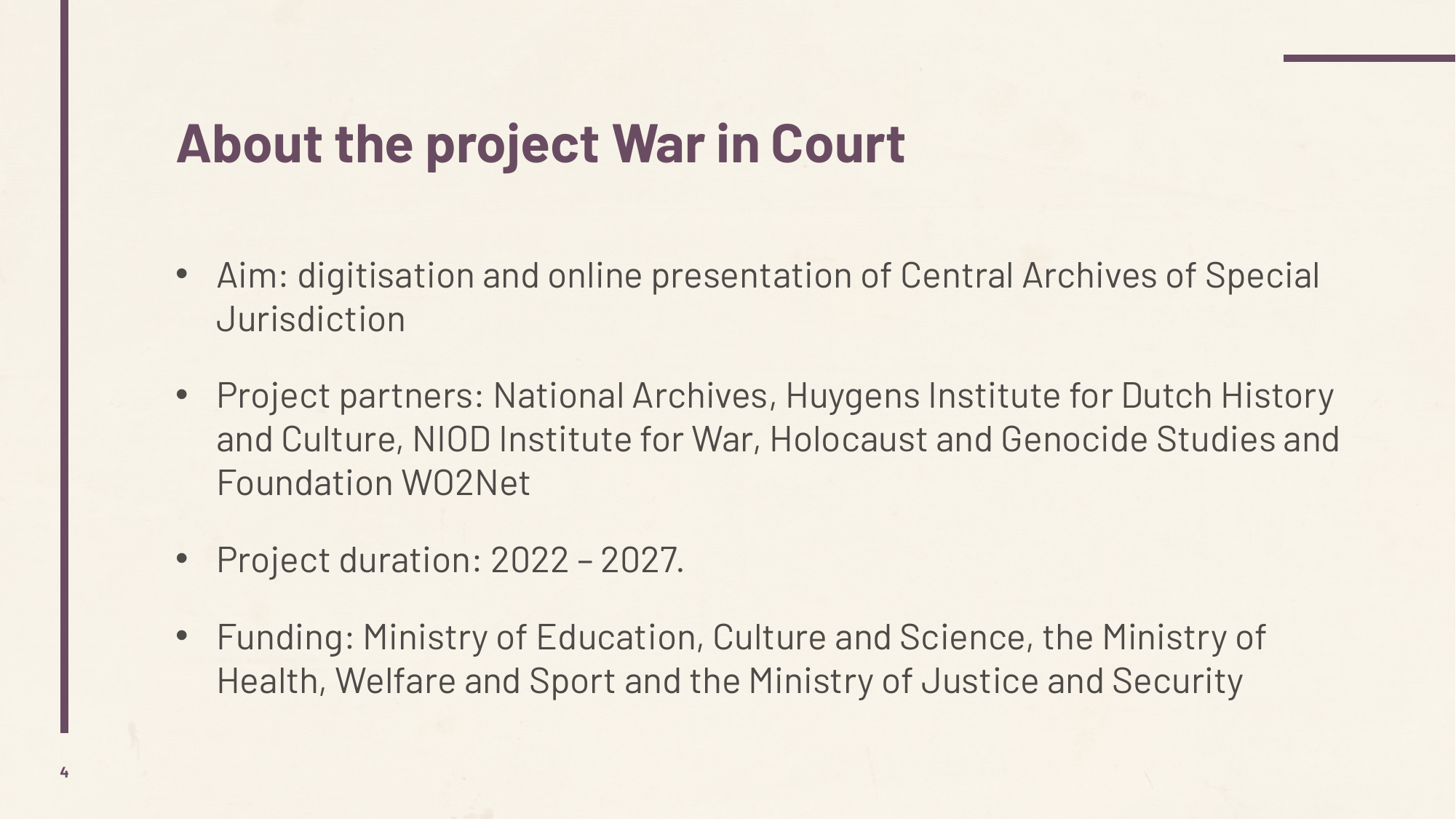

# About the project War in Court
Aim: digitisation and online presentation of Central Archives of Special Jurisdiction
Project partners: National Archives, Huygens Institute for Dutch History and Culture, NIOD Institute for War, Holocaust and Genocide Studies and Foundation WO2Net
Project duration: 2022 – 2027.
Funding: Ministry of Education, Culture and Science, the Ministry of Health, Welfare and Sport and the Ministry of Justice and Security

4